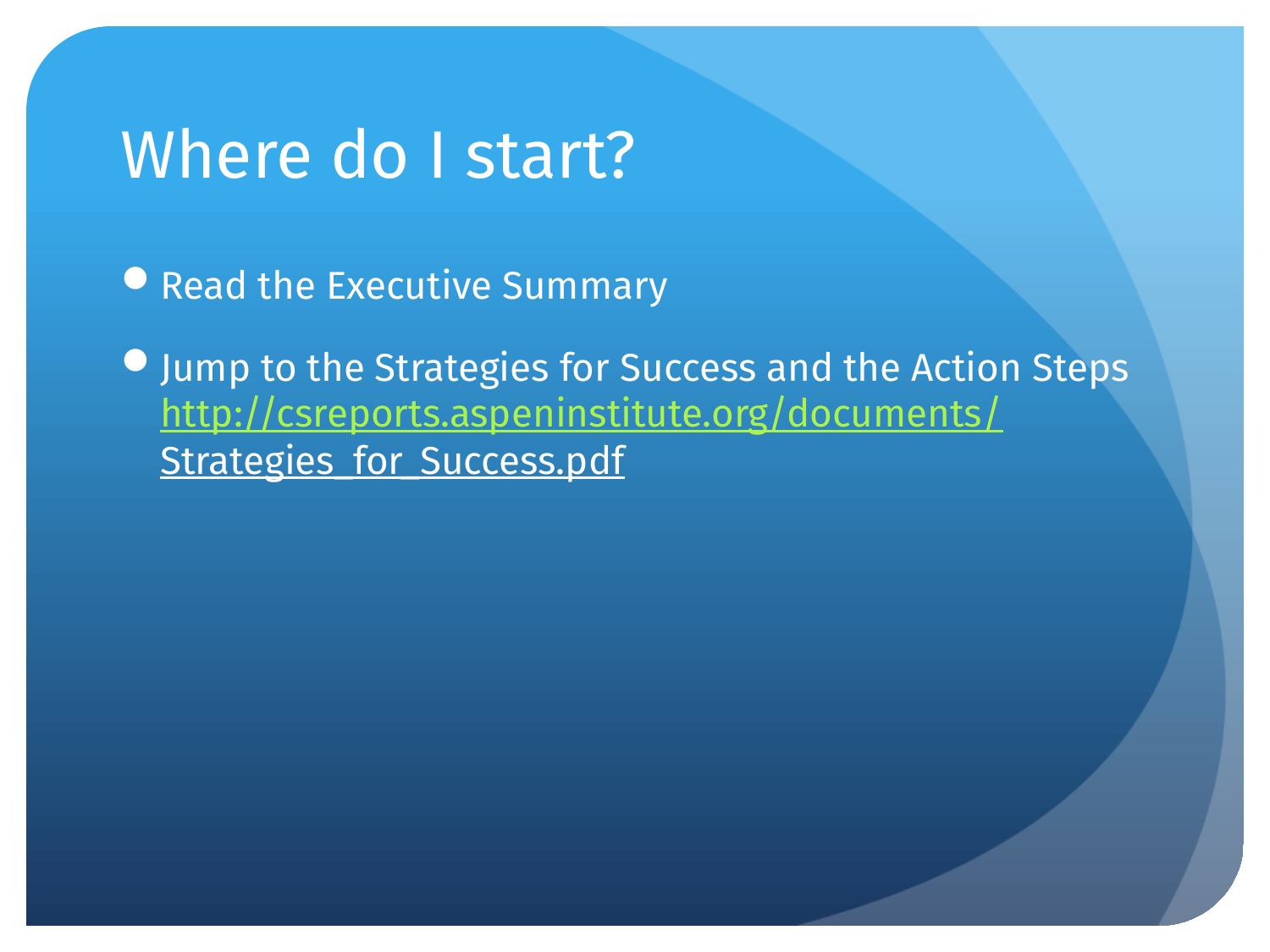

# Where do I start?
Read the Executive Summary
Jump to the Strategies for Success and the Action Steps http://csreports.aspeninstitute.org/documents/Strategies_for_Success.pdf